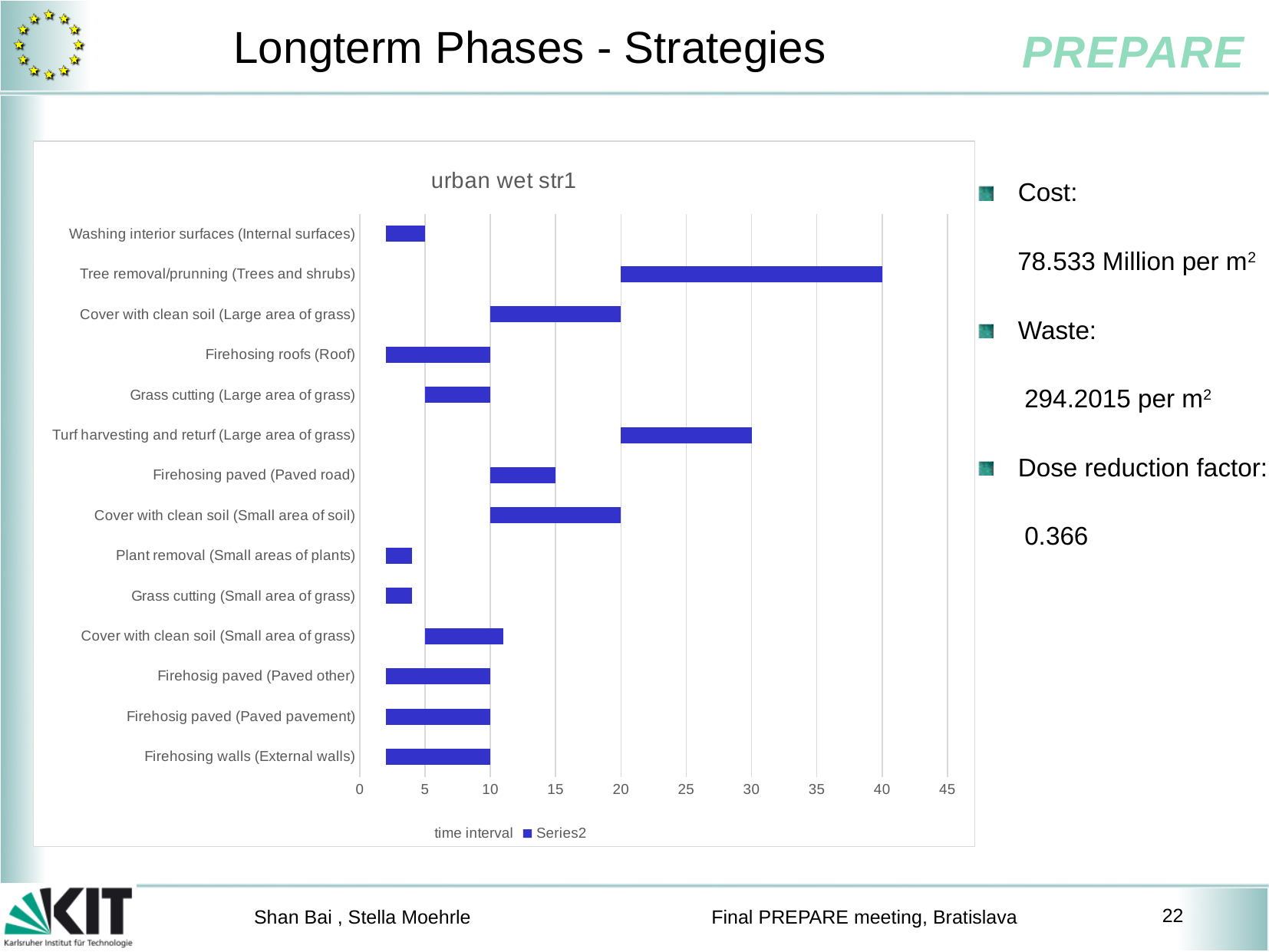

# Longterm Phases - Strategies

### Chart: urban wet str1

| Category | time interval |  |
|---|---|---|
| Firehosing walls (External walls) | 2.0 | 8.0 |
| Firehosig paved (Paved pavement) | 2.0 | 8.0 |
| Firehosig paved (Paved other) | 2.0 | 8.0 |
| Cover with clean soil (Small area of grass) | 5.0 | 6.0 |
| Grass cutting (Small area of grass) | 2.0 | 2.0 |
| Plant removal (Small areas of plants) | 2.0 | 2.0 |
| Cover with clean soil (Small area of soil) | 10.0 | 10.0 |
| Firehosing paved (Paved road) | 10.0 | 5.0 |
| Turf harvesting and returf (Large area of grass) | 20.0 | 10.0 |
| Grass cutting (Large area of grass) | 5.0 | 5.0 |
| Firehosing roofs (Roof) | 2.0 | 8.0 |
| Cover with clean soil (Large area of grass) | 10.0 | 10.0 |
| Tree removal/prunning (Trees and shrubs) | 20.0 | 20.0 |
| Washing interior surfaces (Internal surfaces) | 2.0 | 3.0 |
Cost:
      78.533 Million per m2
Waste:
       294.2015 per m2
Dose reduction factor:
       0.366